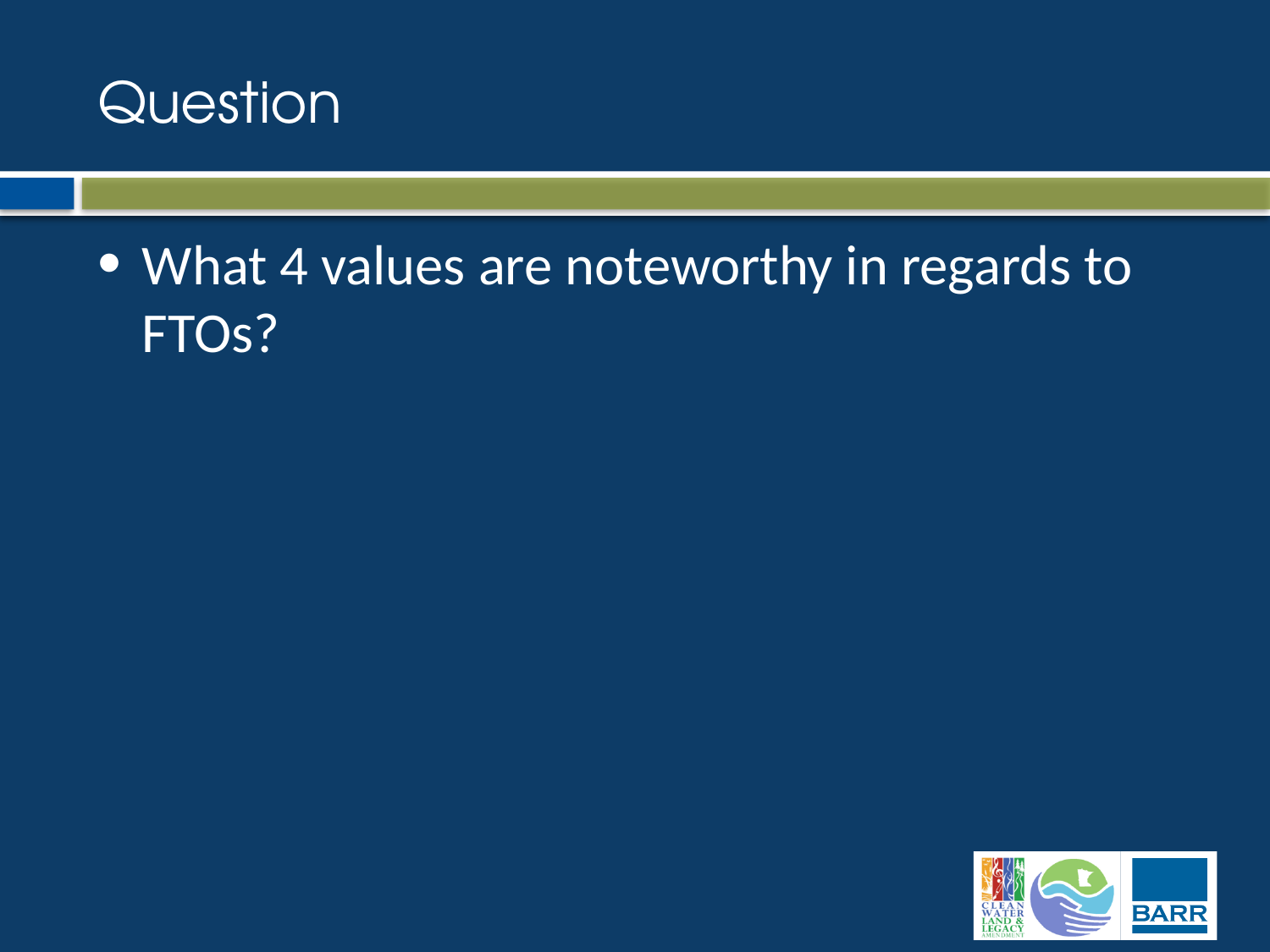

# Question
What 4 values are noteworthy in regards to FTOs?